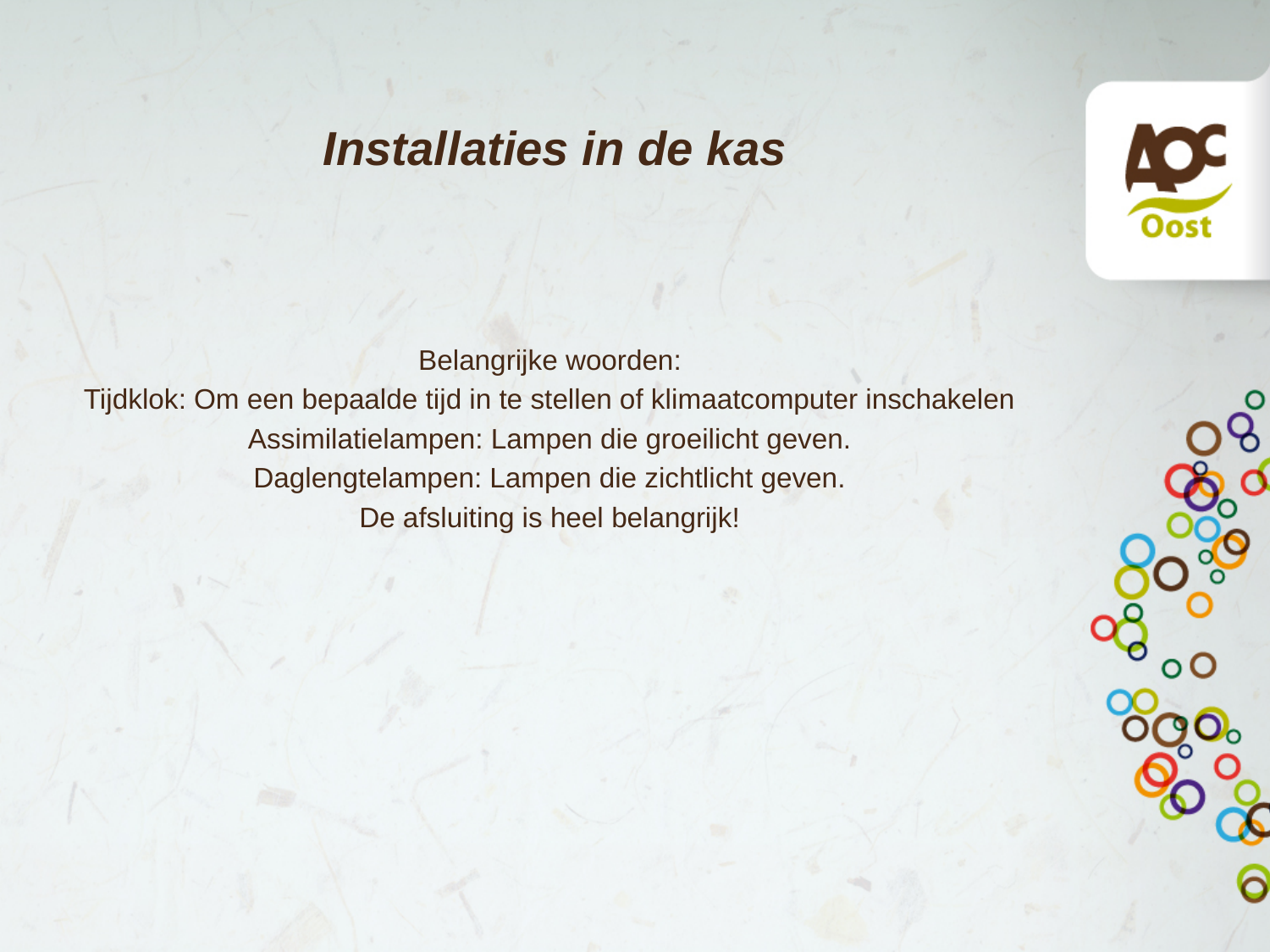

# Installaties in de kas

Belangrijke woorden:
Tijdklok: Om een bepaalde tijd in te stellen of klimaatcomputer inschakelen
Assimilatielampen: Lampen die groeilicht geven.
Daglengtelampen: Lampen die zichtlicht geven.
De afsluiting is heel belangrijk!